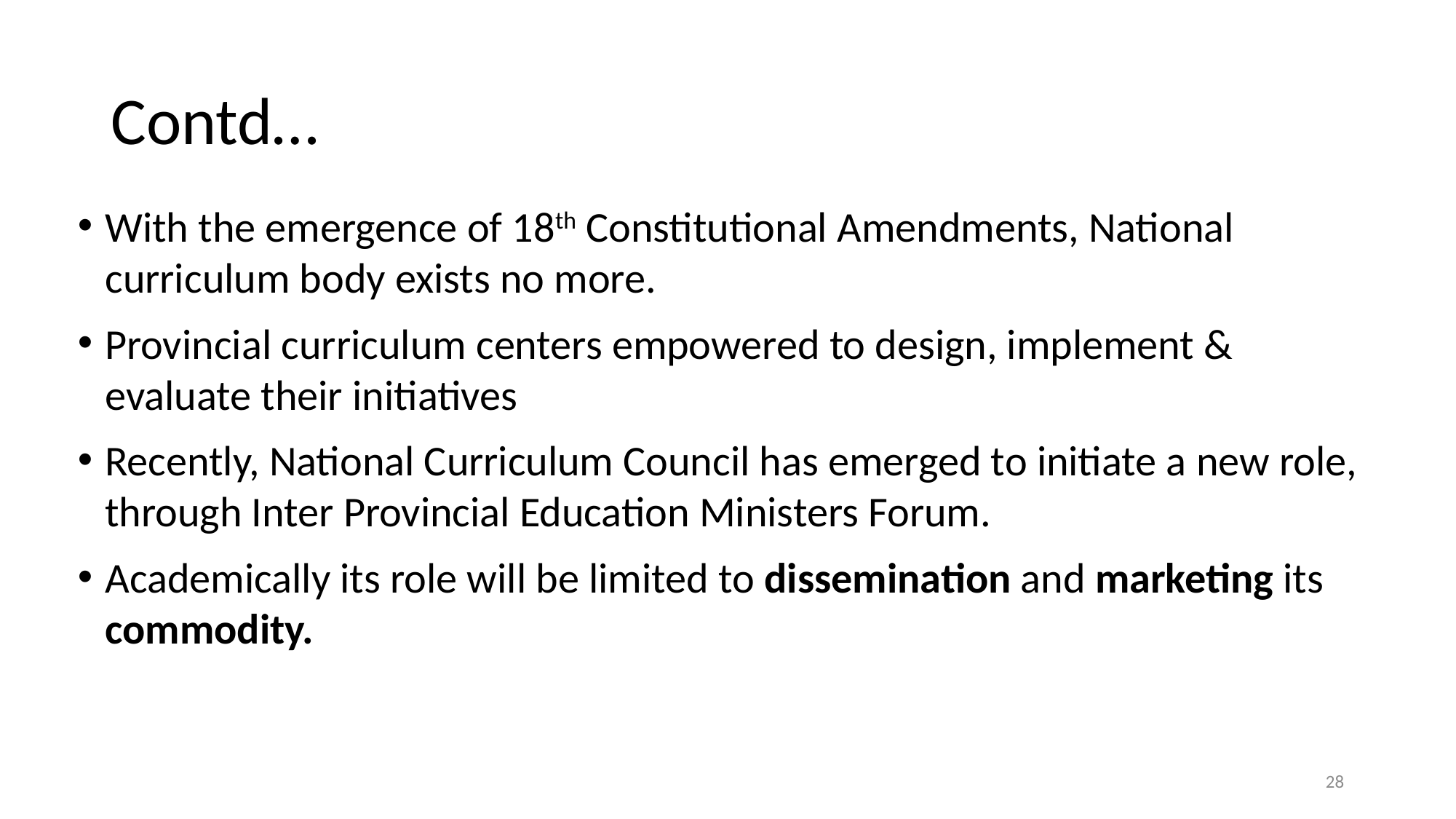

# Contd…
With the emergence of 18th Constitutional Amendments, National curriculum body exists no more.
Provincial curriculum centers empowered to design, implement & evaluate their initiatives
Recently, National Curriculum Council has emerged to initiate a new role, through Inter Provincial Education Ministers Forum.
Academically its role will be limited to dissemination and marketing its commodity.
28